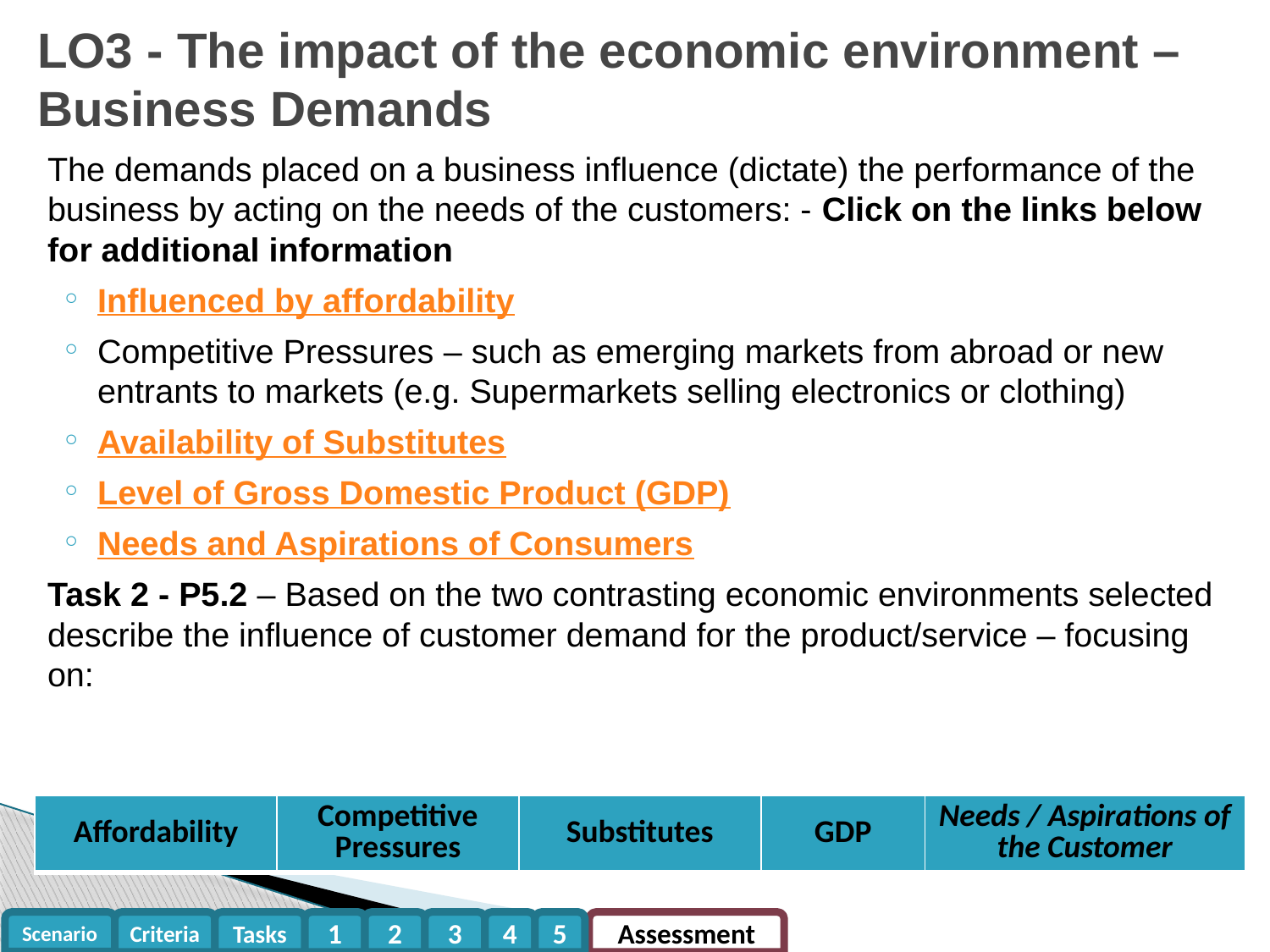

LO3 - The impact of the economic environment – Business Demands
The demands placed on a business influence (dictate) the performance of the business by acting on the needs of the customers: - Click on the links below for additional information
Influenced by affordability
Competitive Pressures – such as emerging markets from abroad or new entrants to markets (e.g. Supermarkets selling electronics or clothing)
Availability of Substitutes
Level of Gross Domestic Product (GDP)
Needs and Aspirations of Consumers
Task 2 - P5.2 – Based on the two contrasting economic environments selected describe the influence of customer demand for the product/service – focusing on:
| Affordability | Competitive Pressures | Substitutes | GDP | Needs / Aspirations of the Customer |
| --- | --- | --- | --- | --- |